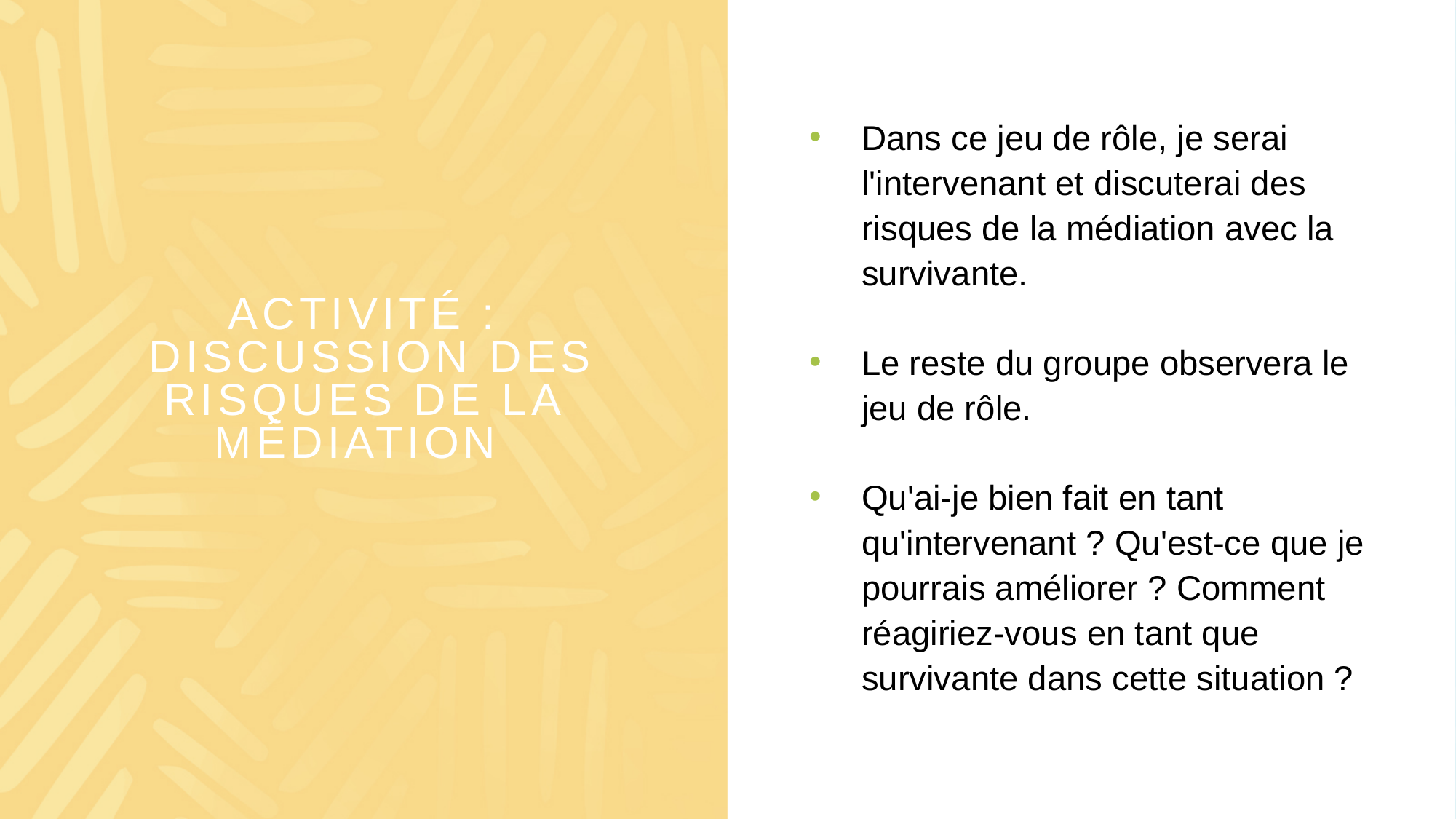

Dans ce jeu de rôle, je serai l'intervenant et discuterai des risques de la médiation avec la survivante.
Le reste du groupe observera le jeu de rôle.
Qu'ai-je bien fait en tant qu'intervenant ? Qu'est-ce que je pourrais améliorer ? Comment réagiriez-vous en tant que survivante dans cette situation ?
# Activité : Discussion des risques de la médiation